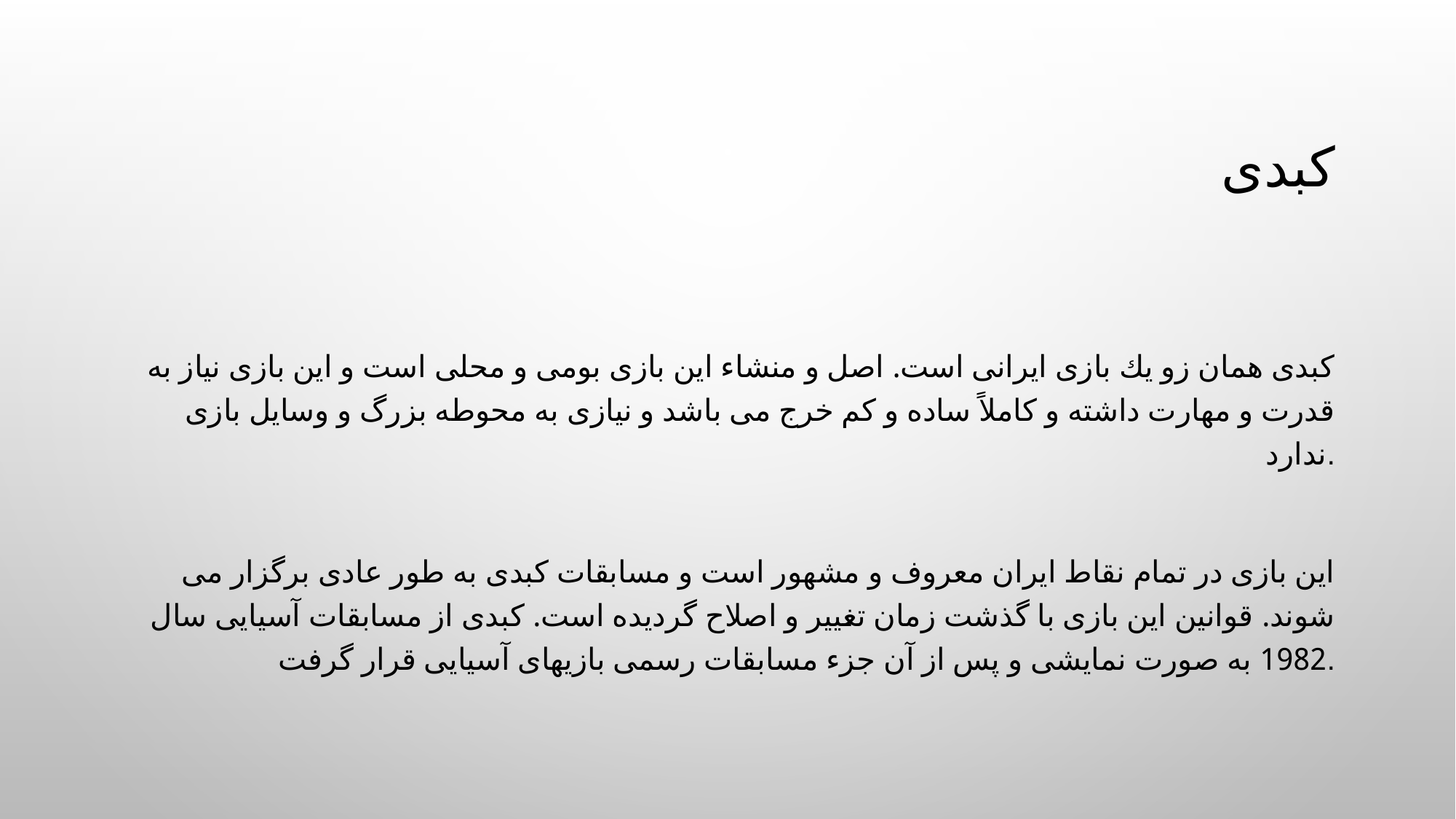

# کبدی

كبدی همان زو یك بازی ایرانی است. اصل و منشاء این بازی بومی و محلی است و این بازی نیاز به قدرت و مهارت داشته و كاملاً ساده و كم خرج می باشد و نیازی به محوطه بزرگ و وسایل بازی ندارد.

این بازی در تمام نقاط ایران معروف و مشهور است و مسابقات كبدی به طور عادی برگزار می شوند. قوانین این بازی با گذشت زمان تغییر و اصلاح گردیده است. كبدی از مسابقات آسیایی سال 1982 به صورت نمایشی و پس از آن جزء‌ مسابقات رسمی بازیهای آسیایی قرار گرفت.